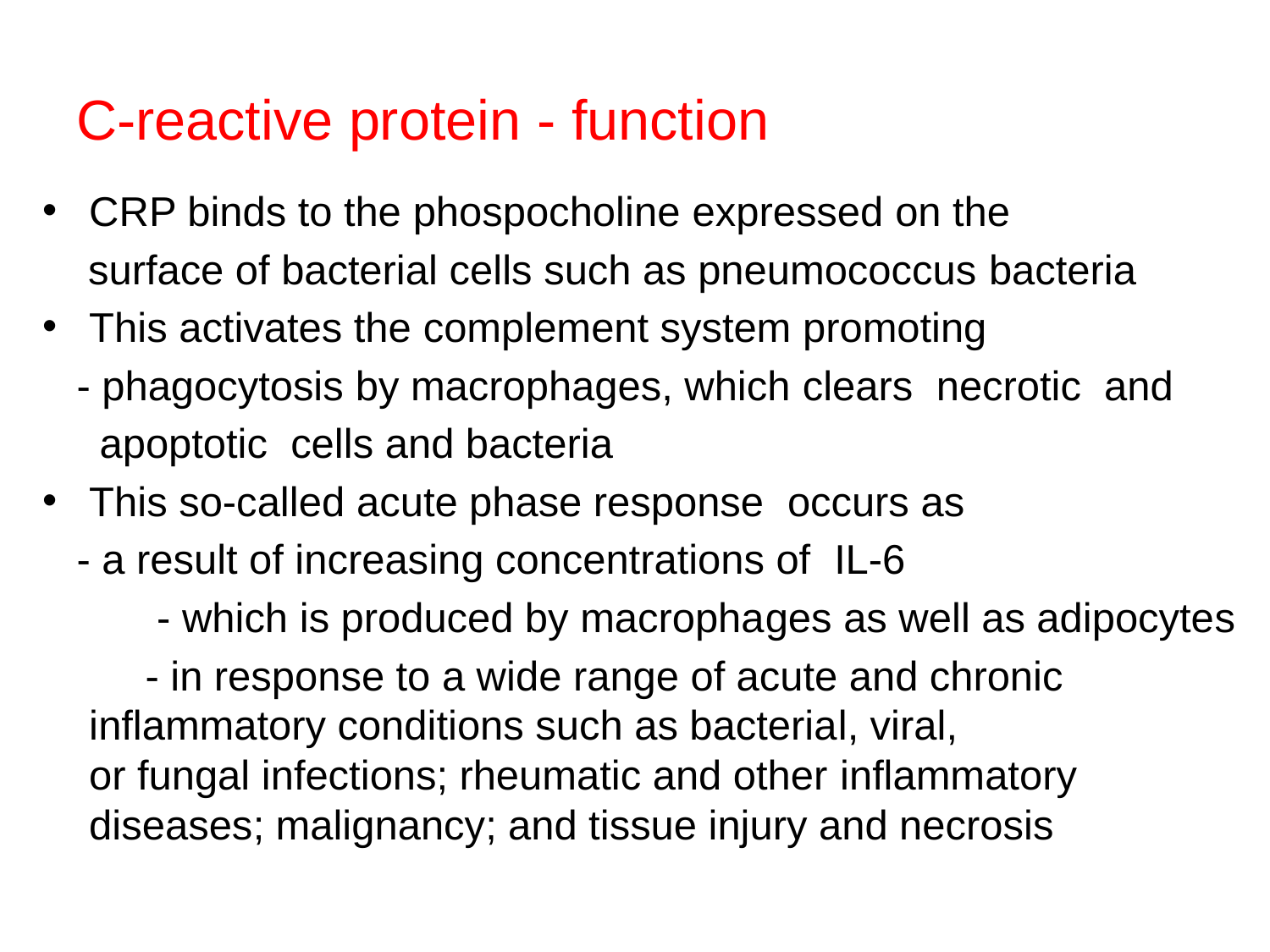

# C-reactive protein - function
CRP binds to the phospocholine expressed on the
    surface of bacterial cells such as pneumococcus bacteria
This activates the complement system promoting
   - phagocytosis by macrophages, which clears  necrotic  and
     apoptotic  cells and bacteria
This so-called acute phase response  occurs as
   - a result of increasing concentrations of  IL-6
          - which is produced by macrophages as well as adipocytes
         - in response to a wide range of acute and chronic inflammatory conditions such as bacterial, viral, or fungal infections; rheumatic and other inflammatory diseases; malignancy; and tissue injury and necrosis